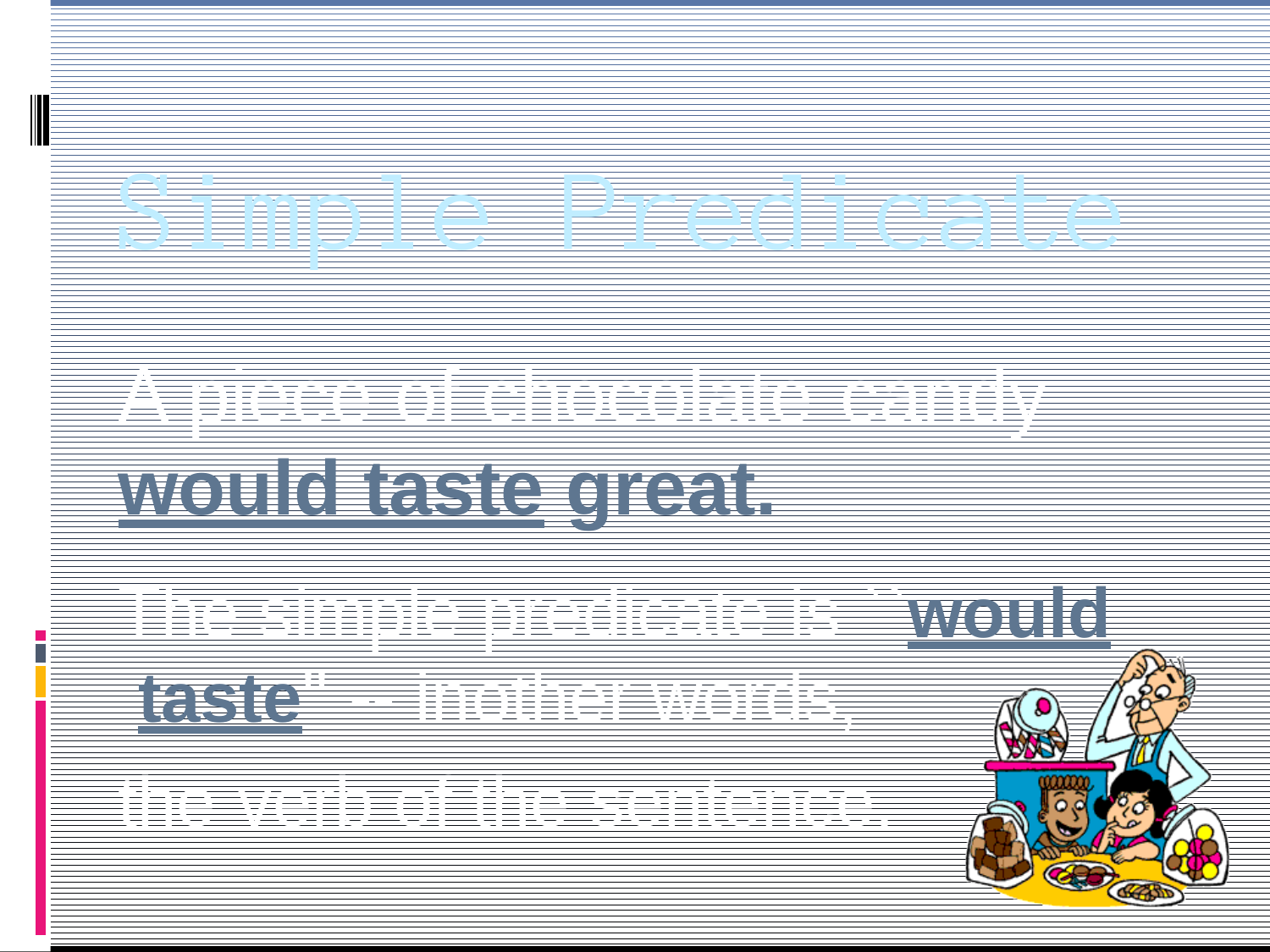

# Simple Predicate
A piece of chocolate	candy
would taste great.
The simple predicate is ``would  taste'' -- in	other words,
the	verb of the sentence.